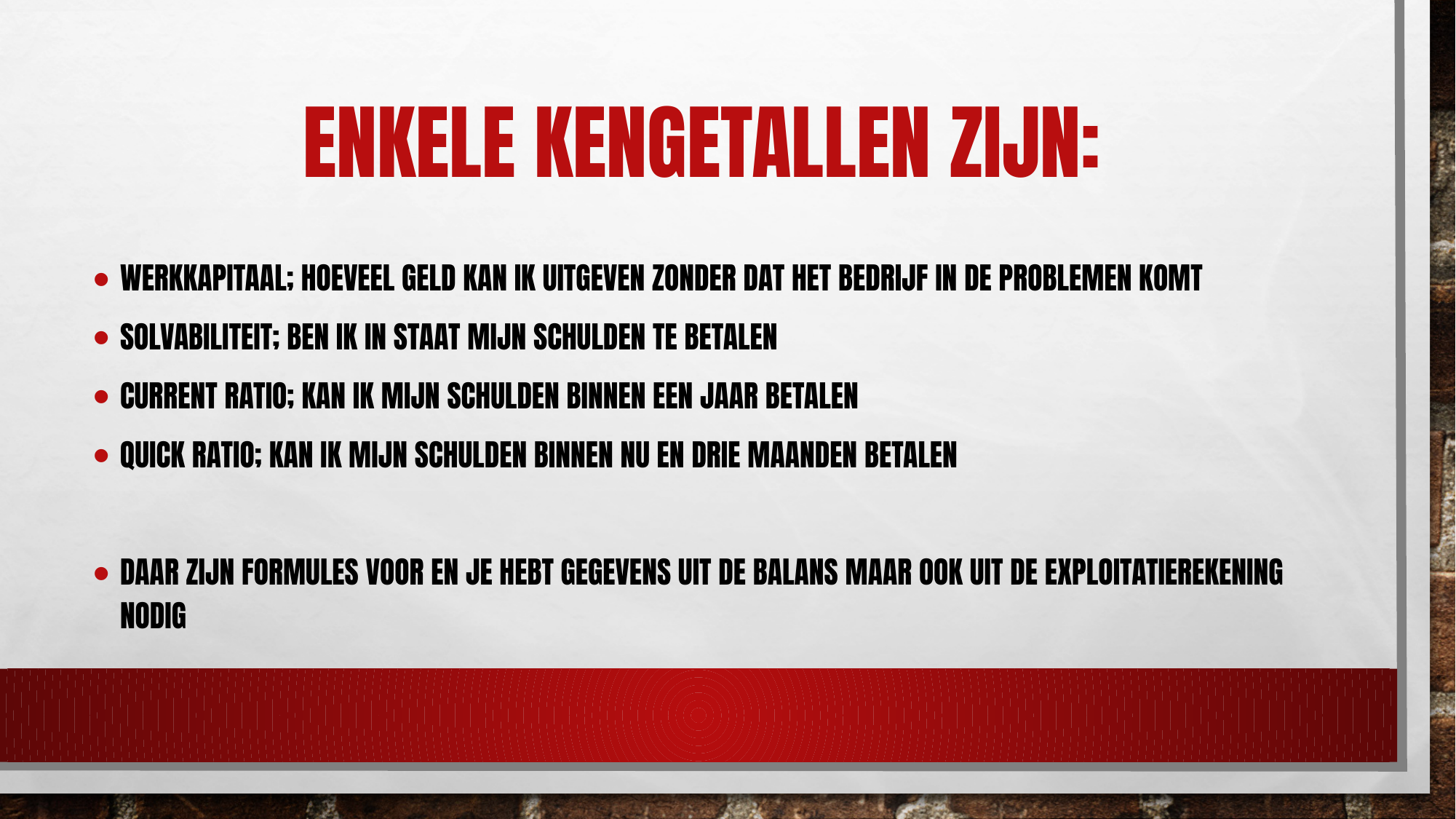

# Enkele kengetallen zijn:
Werkkapitaal; hoeveel geld kan ik uitgeven zonder dat het bedrijf in de problemen komt
Solvabiliteit; ben ik in staat mijn schulden te betalen
Current ratio; kan ik mijn schulden binnen een jaar betalen
Quick ratio; kan ik mijn schulden binnen nu en drie maanden betalen

Daar zijn formules voor en je hebt gegevens uit de balans maar ook uit de exploitatierekening nodig